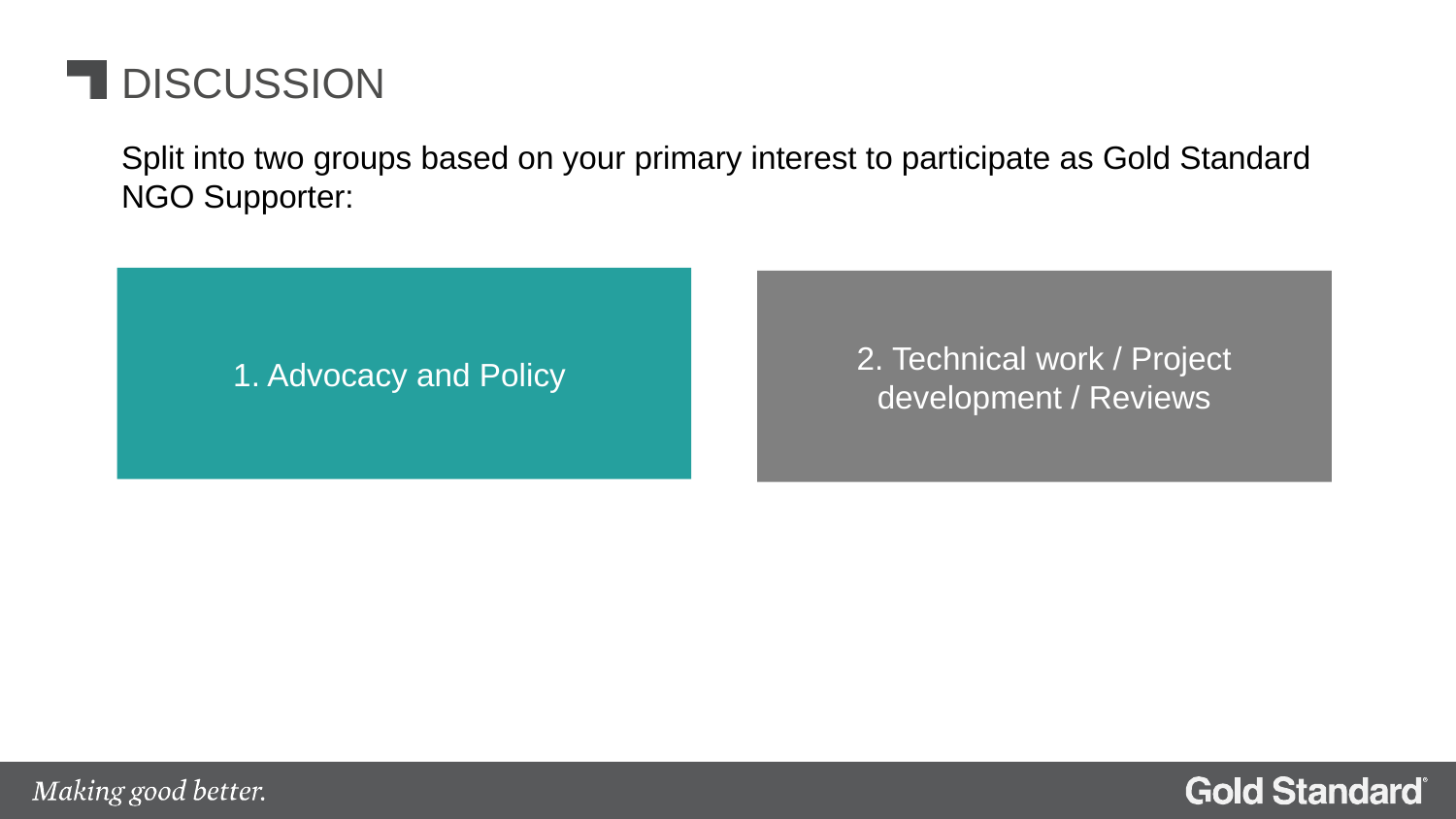

# DISCUSSION

Split into two groups based on your primary interest to participate as Gold Standard NGO Supporter:

1. Advocacy and Policy
2. Technical work / Project development / Reviews